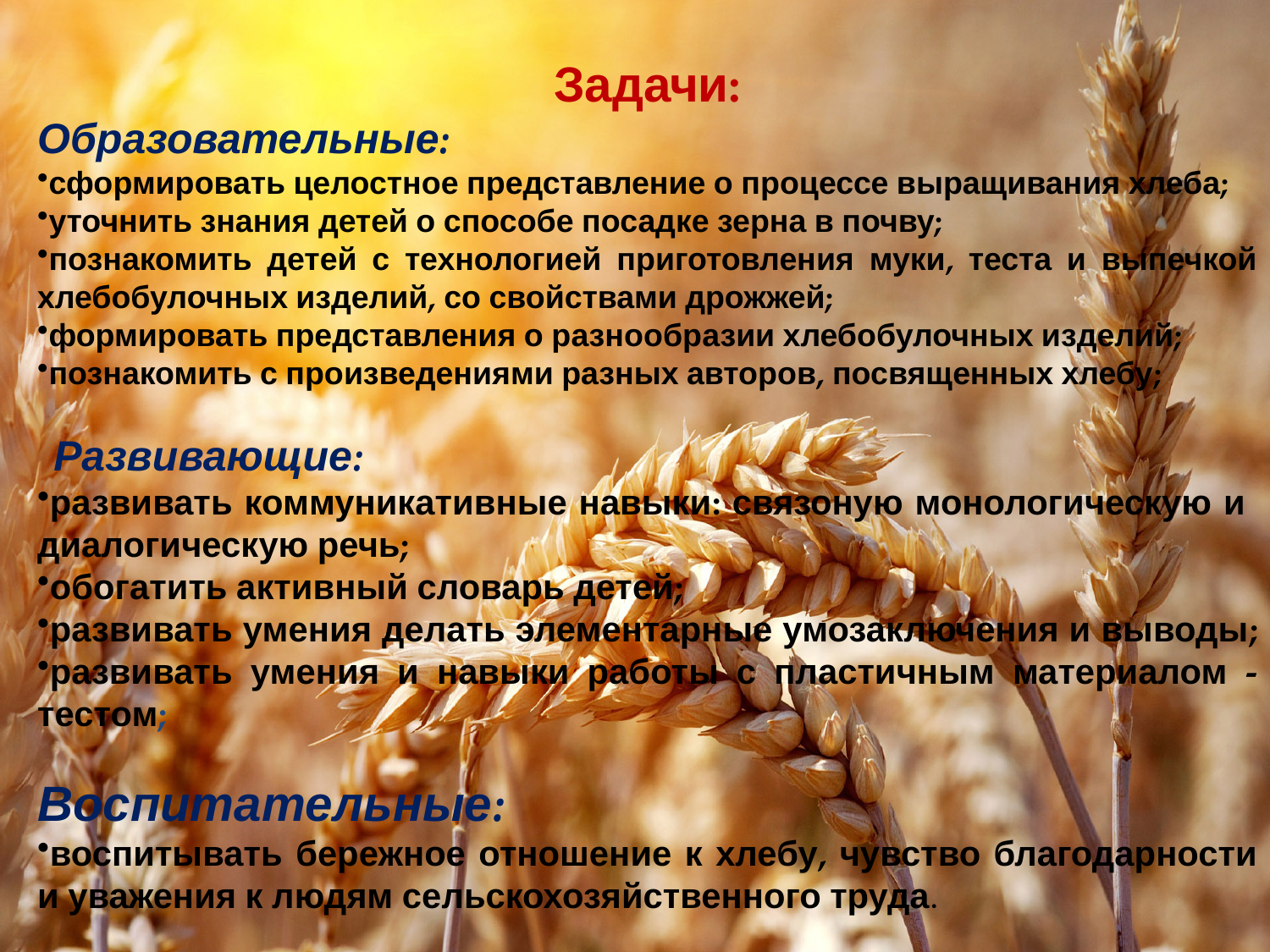

Задачи:
Образовательные:
сформировать целостное представление о процессе выращивания хлеба;
уточнить знания детей о способе посадке зерна в почву;
познакомить детей с технологией приготовления муки, теста и выпечкой хлебобулочных изделий, со свойствами дрожжей;
формировать представления о разнообразии хлебобулочных изделий;
познакомить с произведениями разных авторов, посвященных хлебу;

  Развивающие:
развивать коммуникативные навыки: связоную монологическую и  диалогическую речь;
обогатить активный словарь детей;
развивать умения делать элементарные умозаключения и выводы;
развивать умения и навыки работы с пластичным материалом - тестом;

Воспитательные:
воспитывать бережное отношение к хлебу, чувство благодарности и уважения к людям сельскохозяйственного труда.